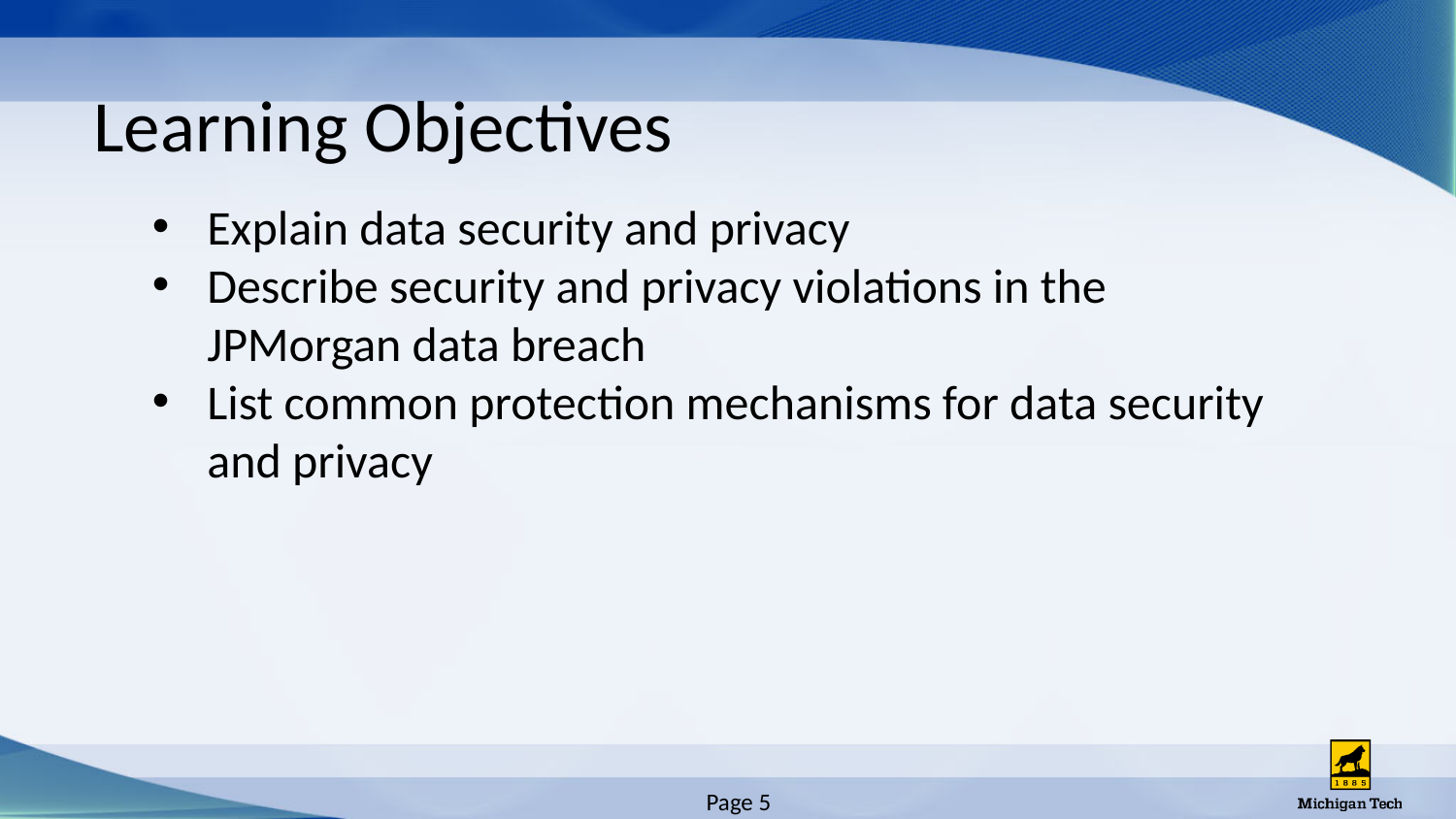

# Learning Objectives
Explain data security and privacy
Describe security and privacy violations in the JPMorgan data breach
List common protection mechanisms for data security and privacy